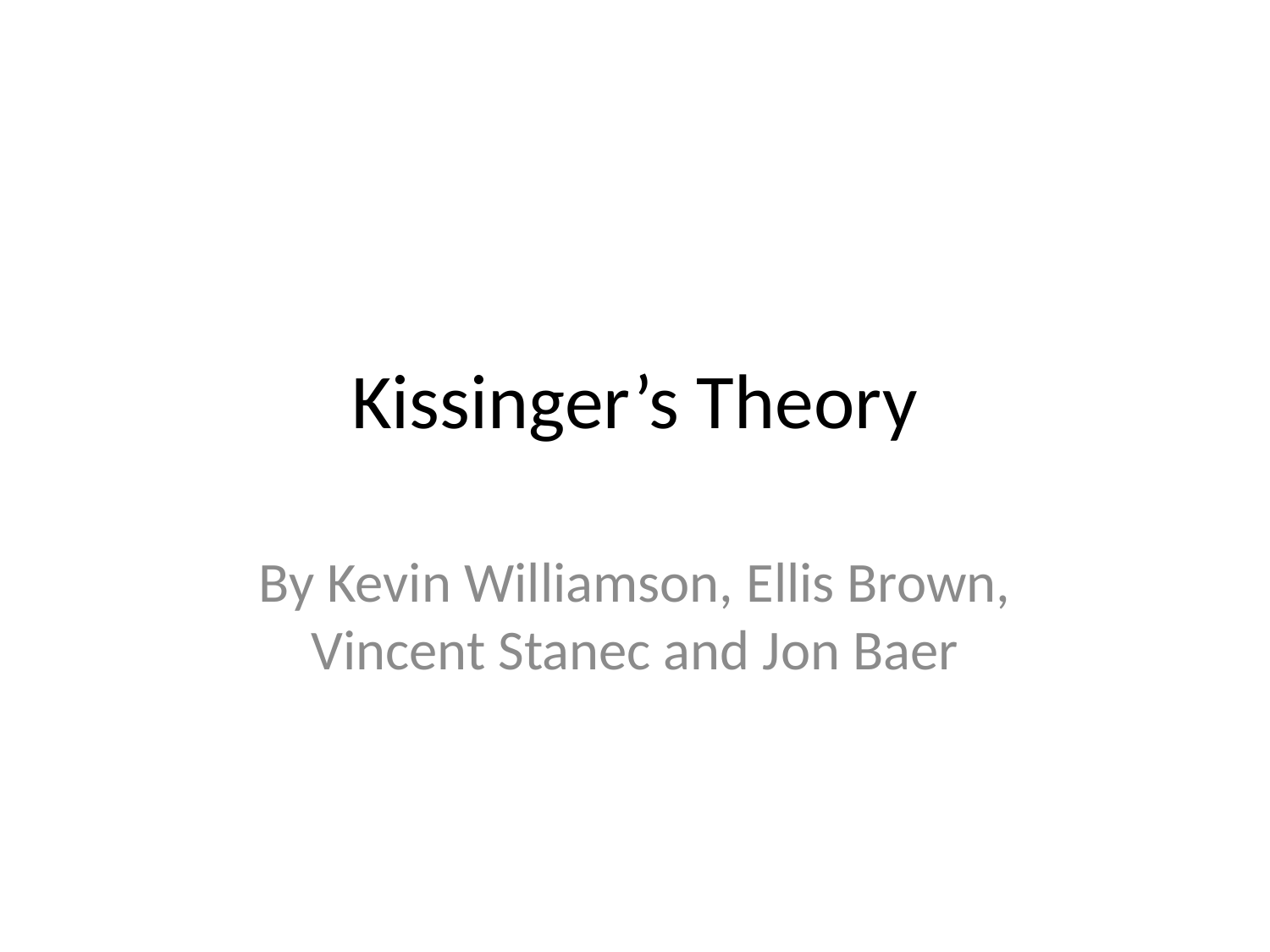

# Kissinger’s Theory
By Kevin Williamson, Ellis Brown, Vincent Stanec and Jon Baer